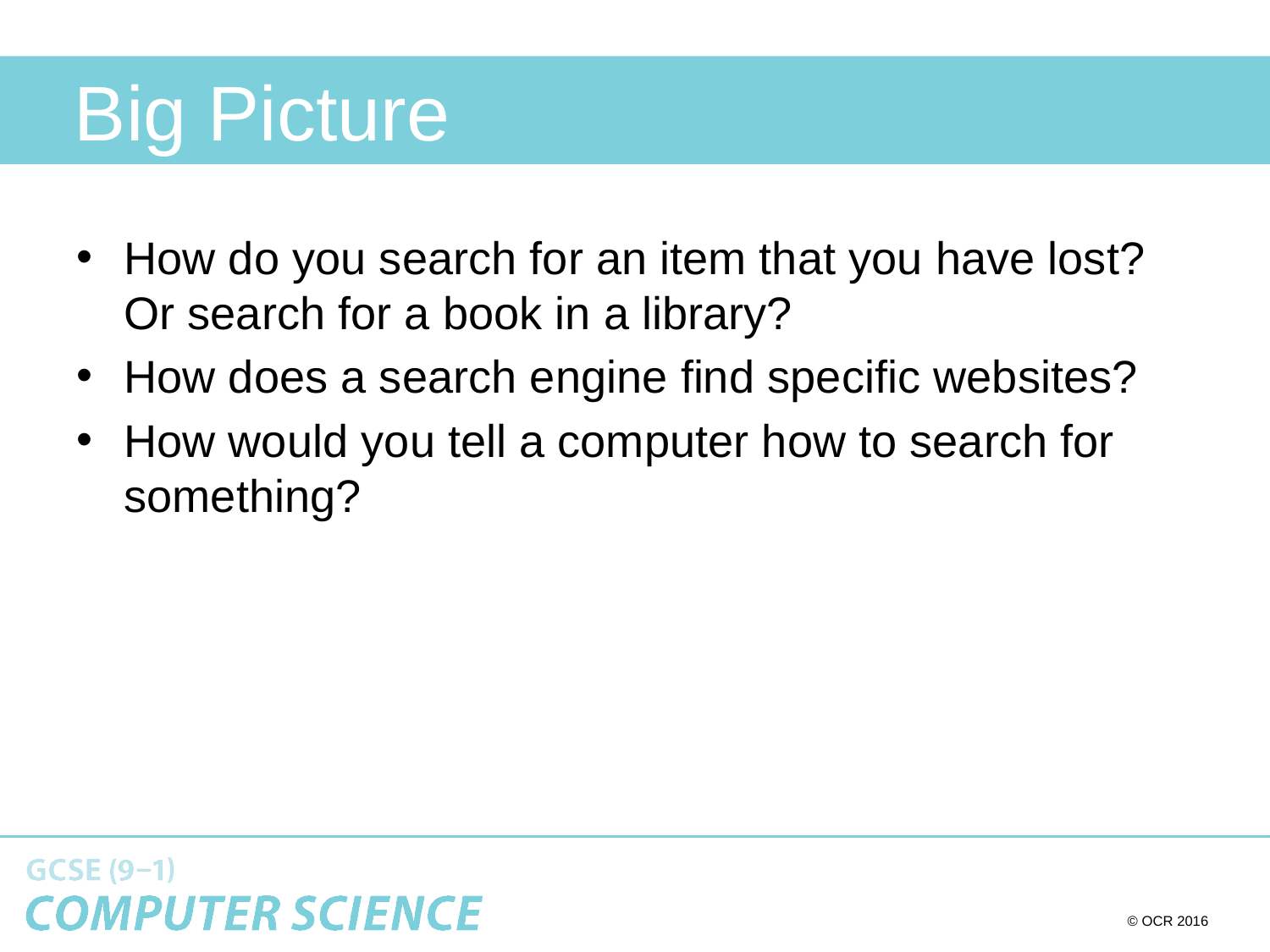

# Big Picture
How do you search for an item that you have lost? Or search for a book in a library?
How does a search engine find specific websites?
How would you tell a computer how to search for something?